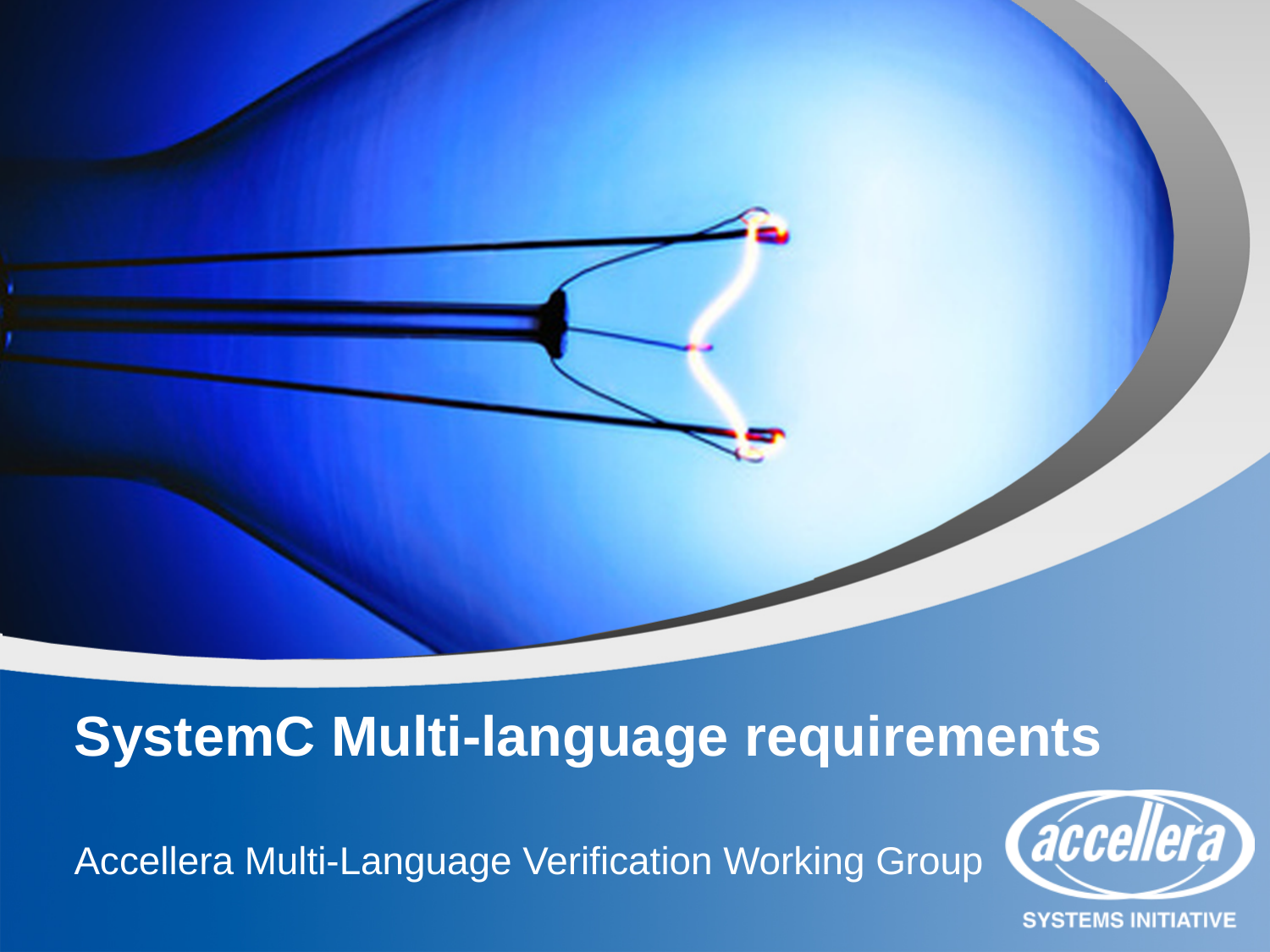

# SystemC Multi-language requirements

Accellera Multi-Language Verification Working Group